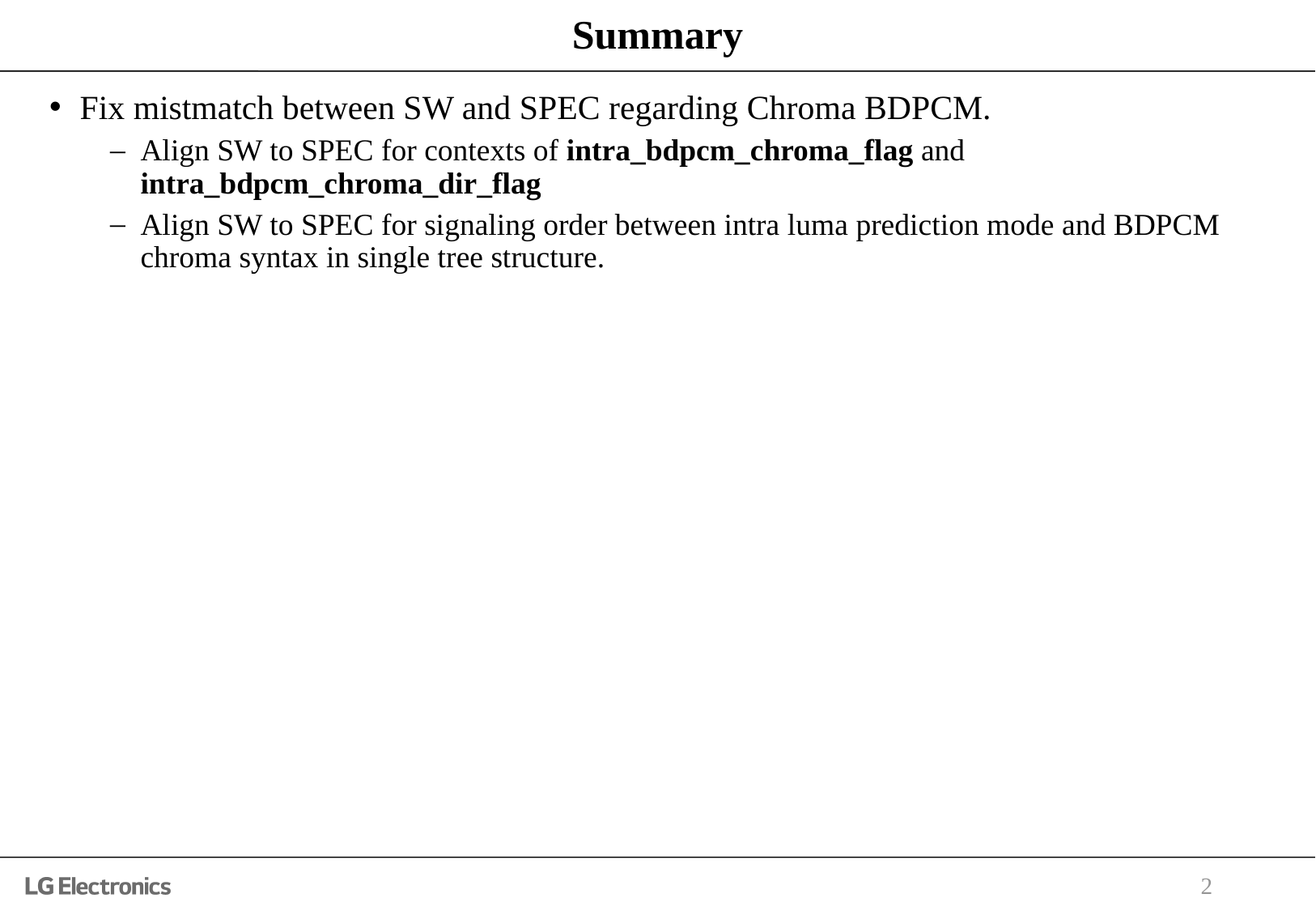

# Summary
Fix mistmatch between SW and SPEC regarding Chroma BDPCM.
Align SW to SPEC for contexts of intra_bdpcm_chroma_flag and intra_bdpcm_chroma_dir_flag
Align SW to SPEC for signaling order between intra luma prediction mode and BDPCM chroma syntax in single tree structure.
2